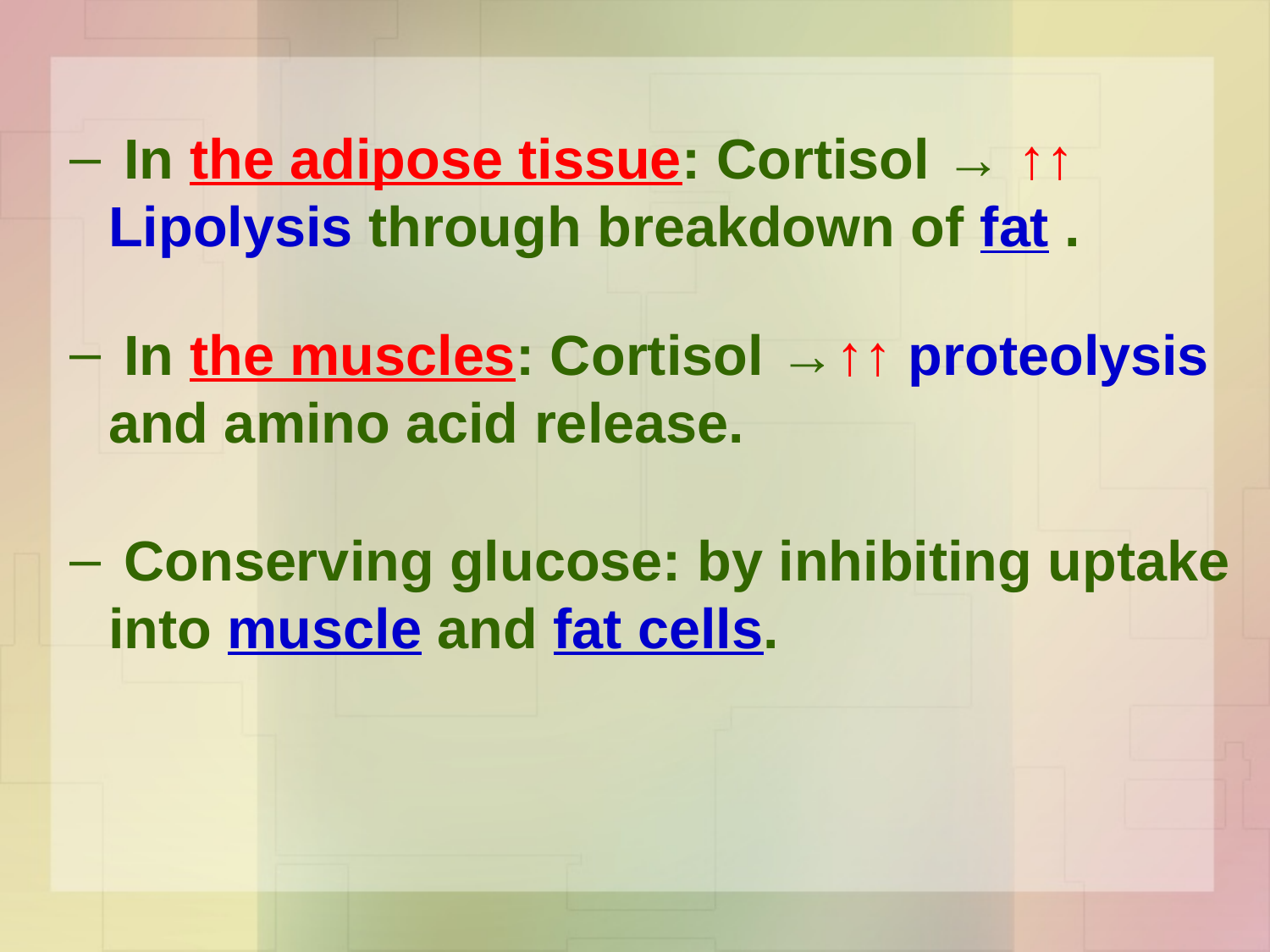

In the adipose tissue: Cortisol → ↑↑ Lipolysis through breakdown of fat .

 In the muscles: Cortisol →↑↑ proteolysis and amino acid release.

 Conserving glucose: by inhibiting uptake into muscle and fat cells.